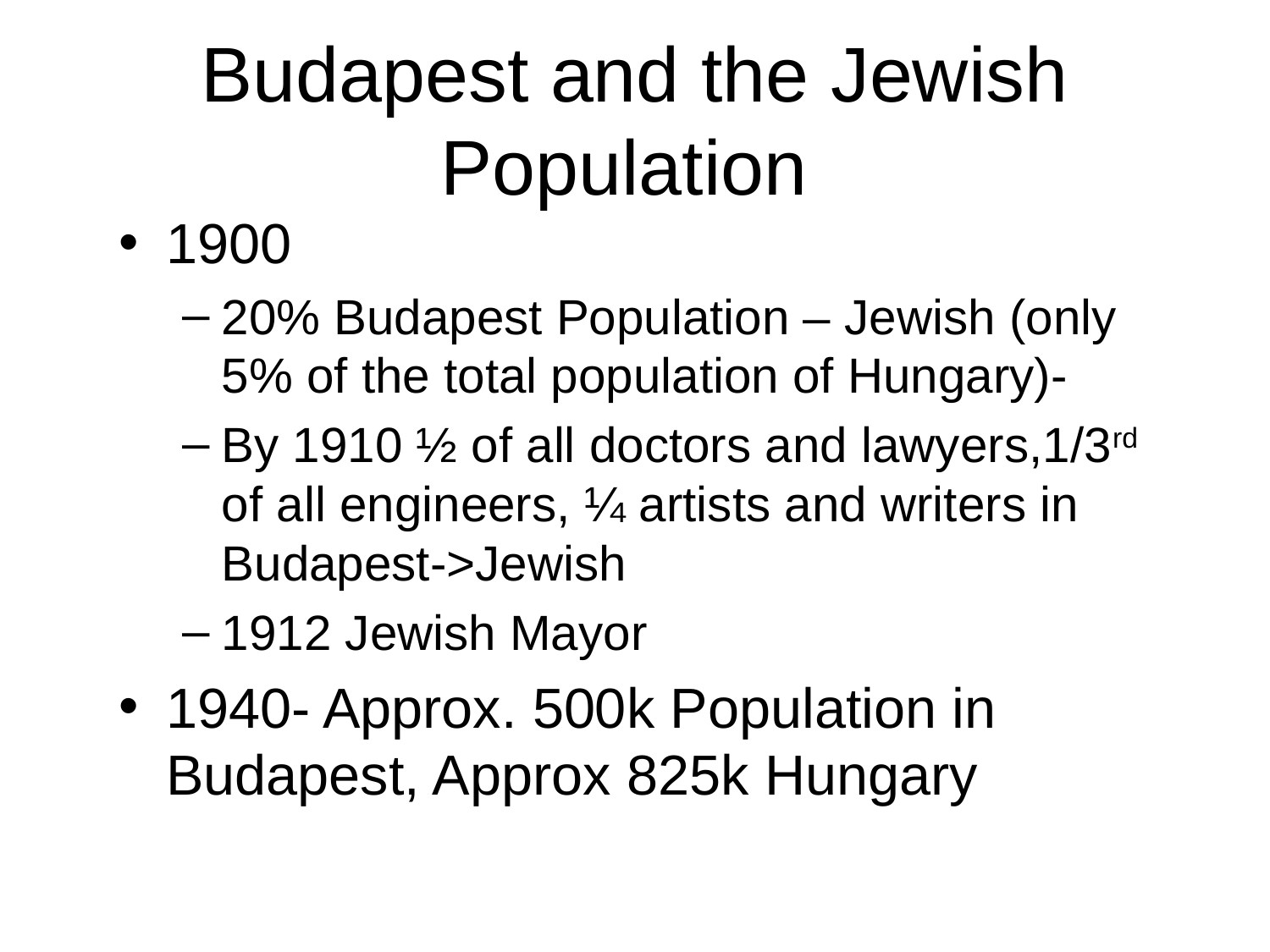

Budapest and the Jewish Population
1900
20% Budapest Population – Jewish (only 5% of the total population of Hungary)-
By 1910 ½ of all doctors and lawyers,1/3rd of all engineers, ¼ artists and writers in Budapest->Jewish
1912 Jewish Mayor
1940- Approx. 500k Population in Budapest, Approx 825k Hungary